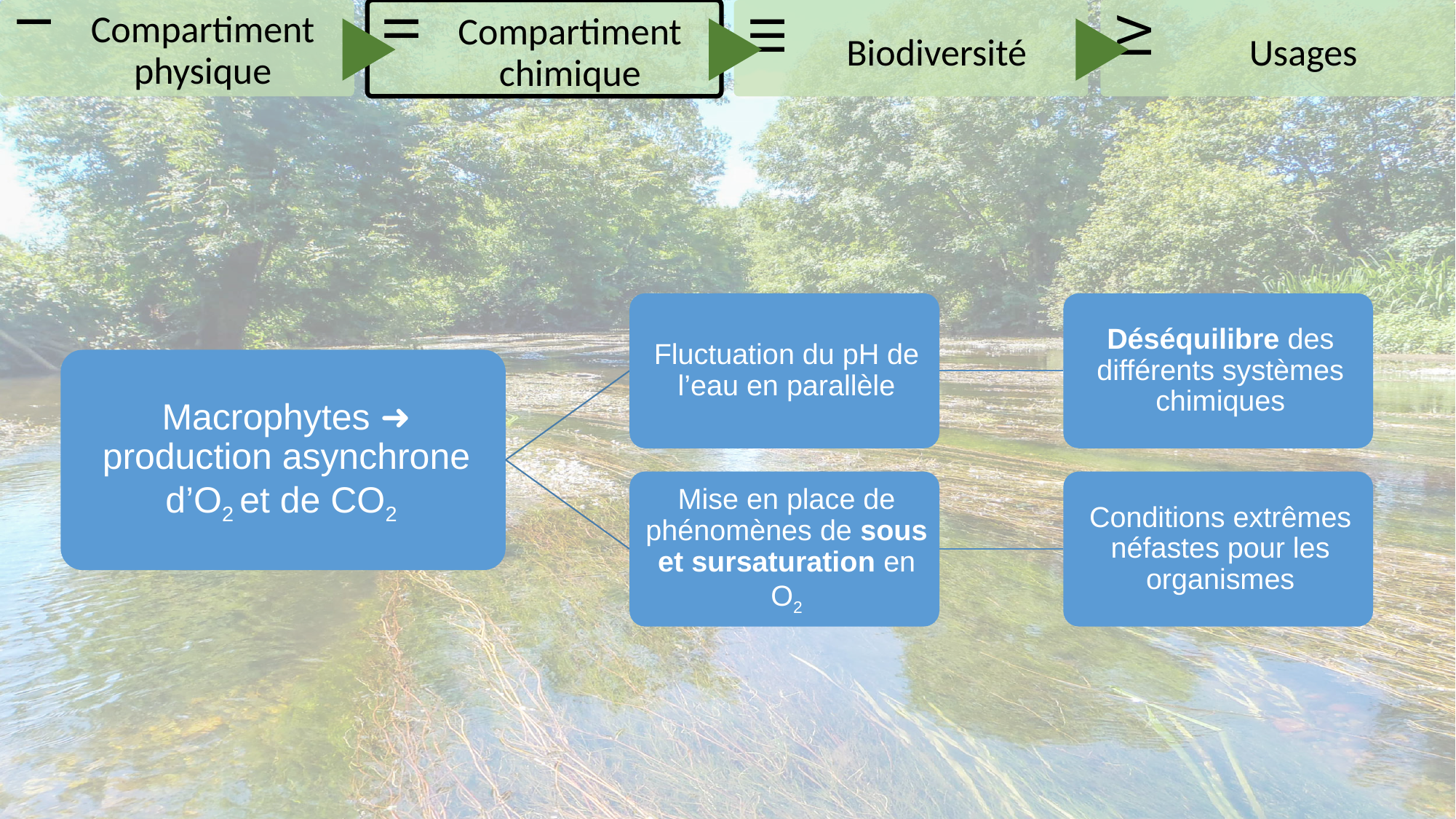

I
Compartiment physique
II
Compartiment chimique
III
Biodiversité
IV
Usages
Macrophytes ➜ production asynchrone d’O2 et de CO2

Fluctuation du pH de l’eau en parallèle

Déséquilibre des différents systèmes chimiques

Mise en place de phénomènes de sous et sursaturation en O2

Conditions extrêmes néfastes pour les organismes